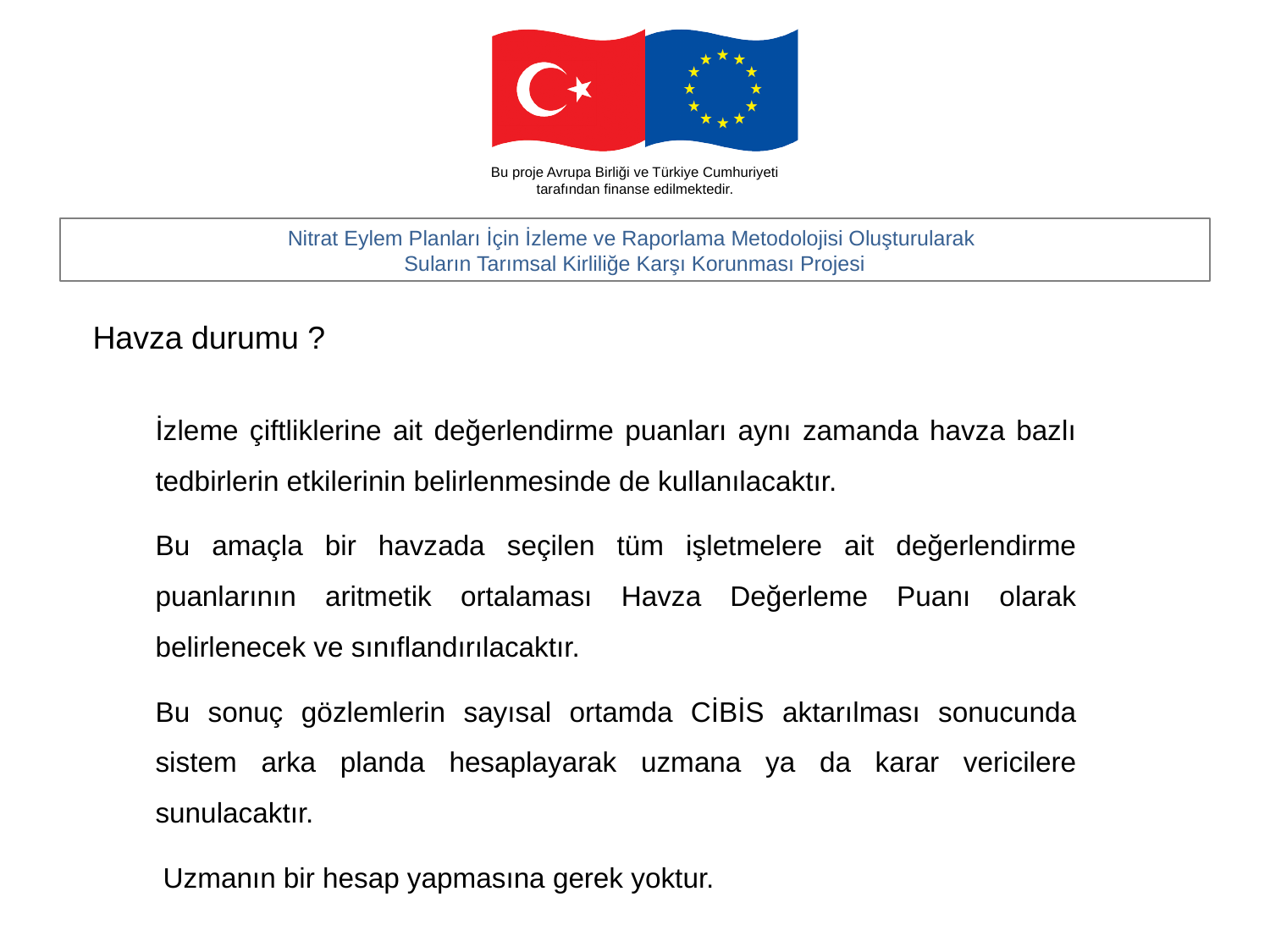

Havza durumu ?
İzleme çiftliklerine ait değerlendirme puanları aynı zamanda havza bazlı tedbirlerin etkilerinin belirlenmesinde de kullanılacaktır.
Bu amaçla bir havzada seçilen tüm işletmelere ait değerlendirme puanlarının aritmetik ortalaması Havza Değerleme Puanı olarak belirlenecek ve sınıflandırılacaktır.
Bu sonuç gözlemlerin sayısal ortamda CİBİS aktarılması sonucunda sistem arka planda hesaplayarak uzmana ya da karar vericilere sunulacaktır.
 Uzmanın bir hesap yapmasına gerek yoktur.